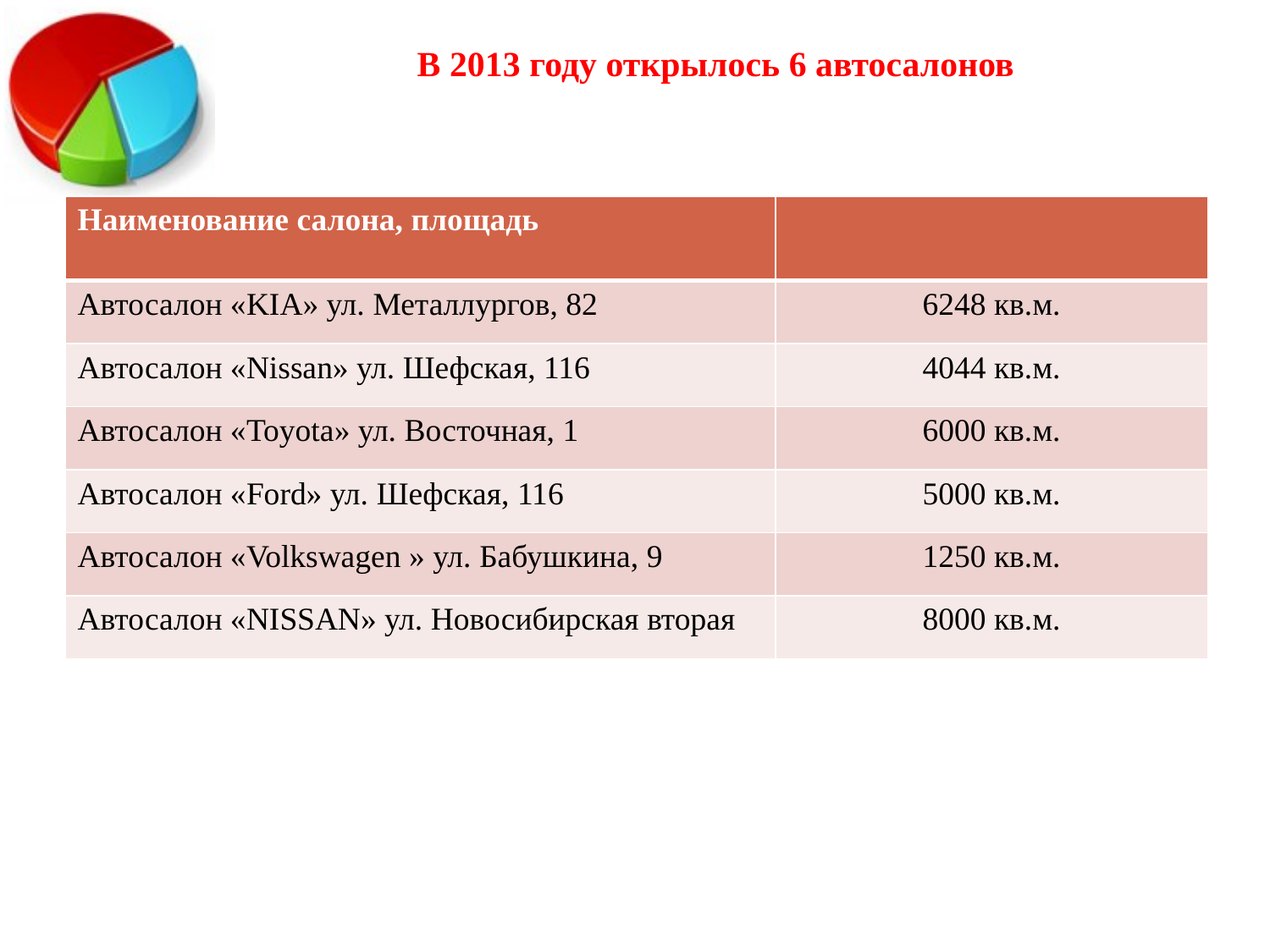

# В 2013 году открылось 6 автосалонов
| Наименование салона, площадь |  |
| --- | --- |
| Автосалон «KIA» ул. Металлургов, 82 | 6248 кв.м. |
| Автосалон «Nissan» ул. Шефская, 116 | 4044 кв.м. |
| Автосалон «Toyota» ул. Восточная, 1 | 6000 кв.м. |
| Автосалон «Ford» ул. Шефская, 116 | 5000 кв.м. |
| Автосалон «Volkswagen » ул. Бабушкина, 9 | 1250 кв.м. |
| Автосалон «NISSAN» ул. Новосибирская вторая | 8000 кв.м. |